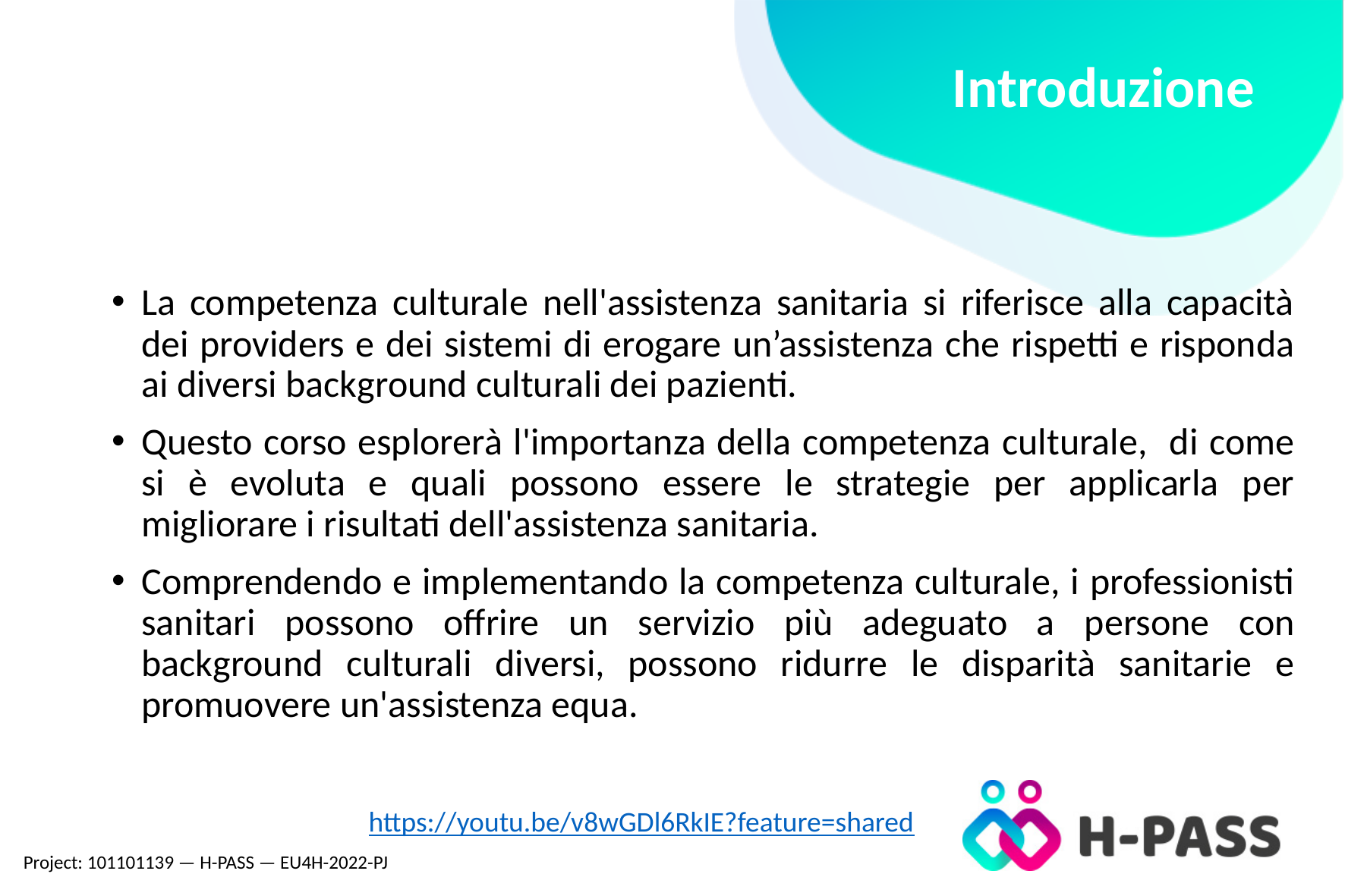

# Introduzione
La competenza culturale nell'assistenza sanitaria si riferisce alla capacità dei providers e dei sistemi di erogare un’assistenza che rispetti e risponda ai diversi background culturali dei pazienti.
Questo corso esplorerà l'importanza della competenza culturale,  di come si è evoluta e quali possono essere le strategie per applicarla per migliorare i risultati dell'assistenza sanitaria.
Comprendendo e implementando la competenza culturale, i professionisti sanitari possono offrire un servizio più adeguato a persone con background culturali diversi, possono ridurre le disparità sanitarie e promuovere un'assistenza equa.
https://youtu.be/v8wGDl6RkIE?feature=shared
Project: 101101139 — H-PASS — EU4H-2022-PJ